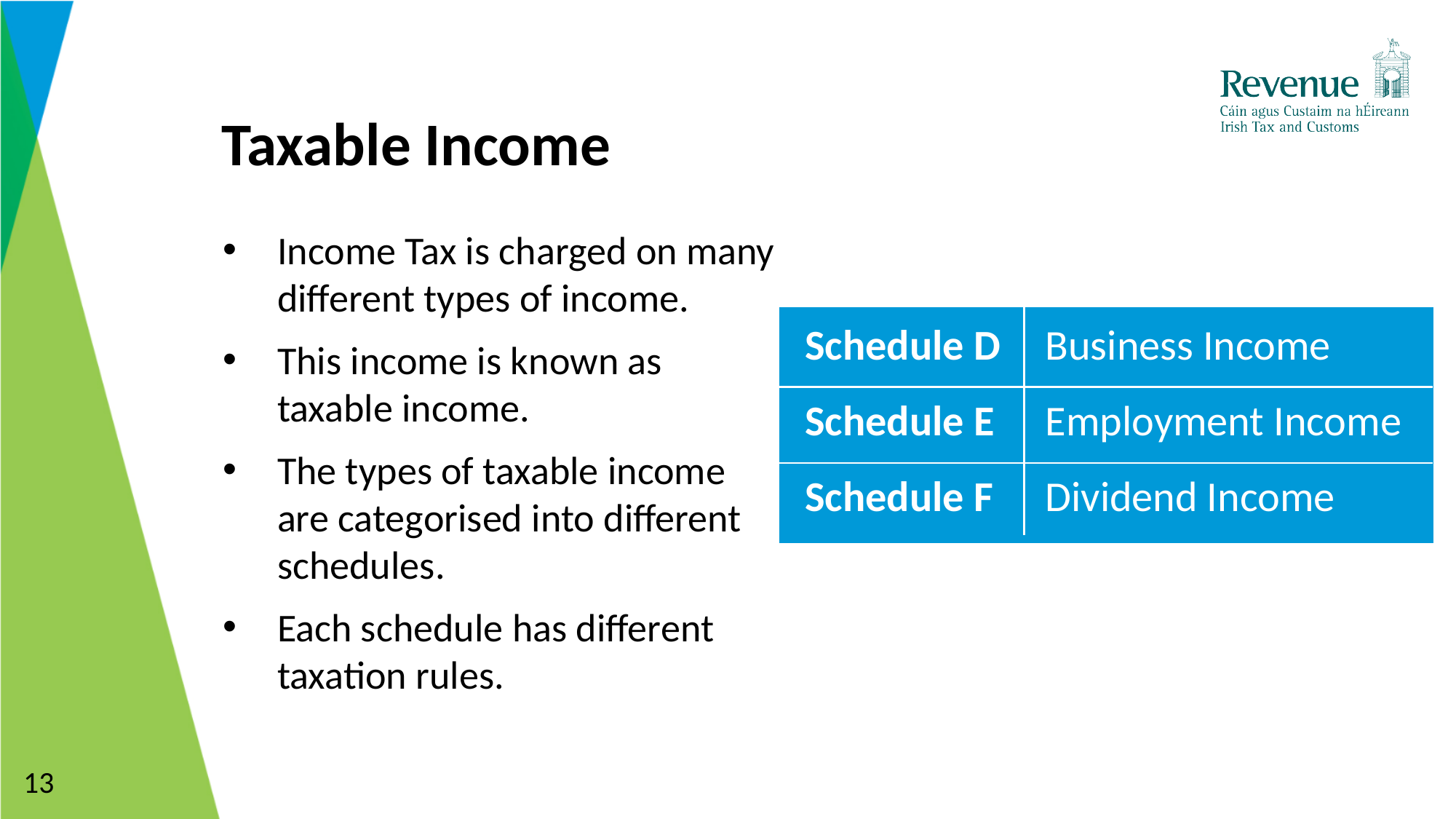

# Taxable Income
Income Tax is charged on many different types of income.
This income is known as taxable income.
The types of taxable income are categorised into different schedules.
Each schedule has different taxation rules.

| Schedule D | Business Income |
| --- | --- |
| Schedule E | Employment Income |
| Schedule F | Dividend Income |
13